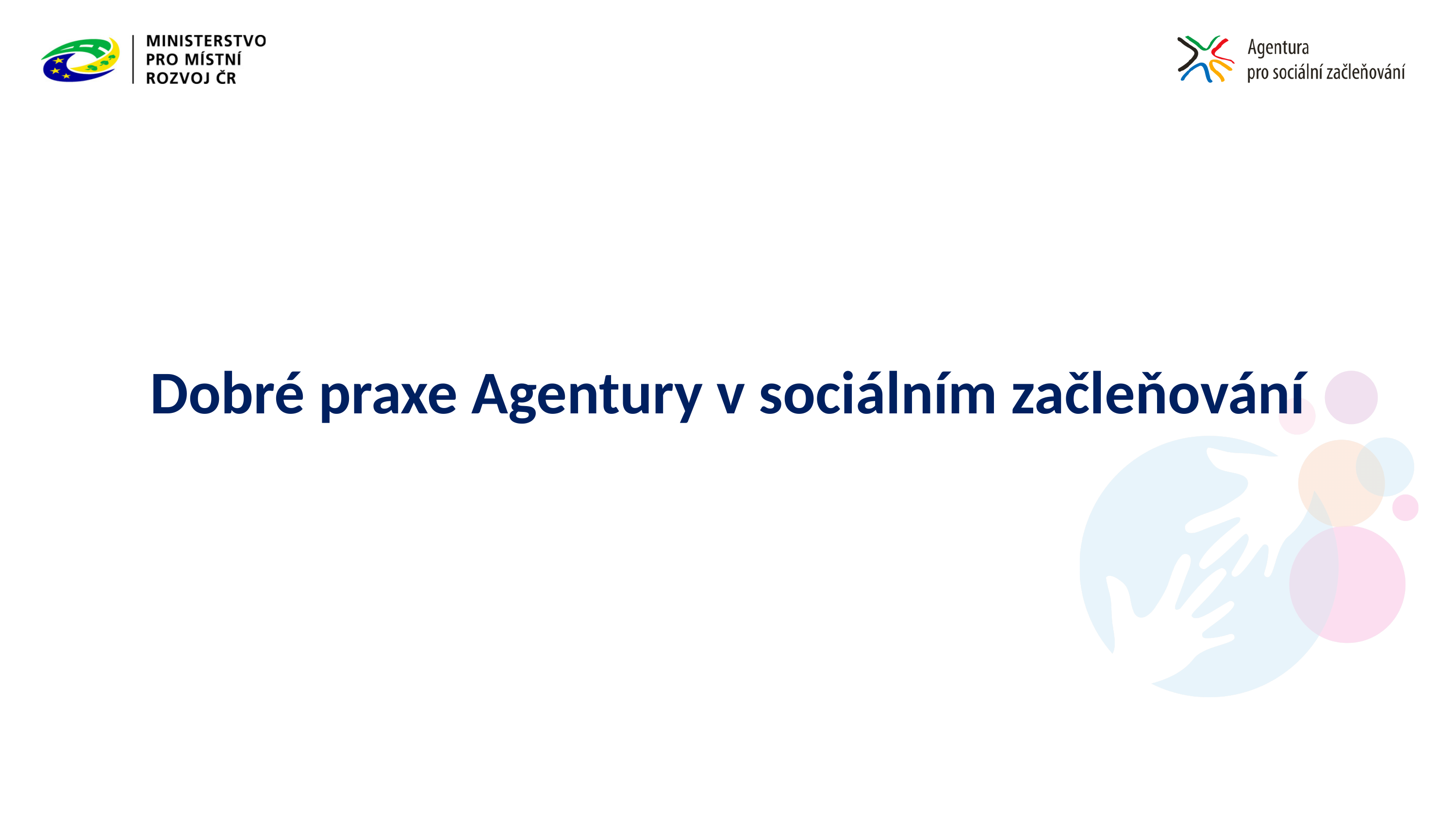

# Dobré praxe Agentury v sociálním začleňování